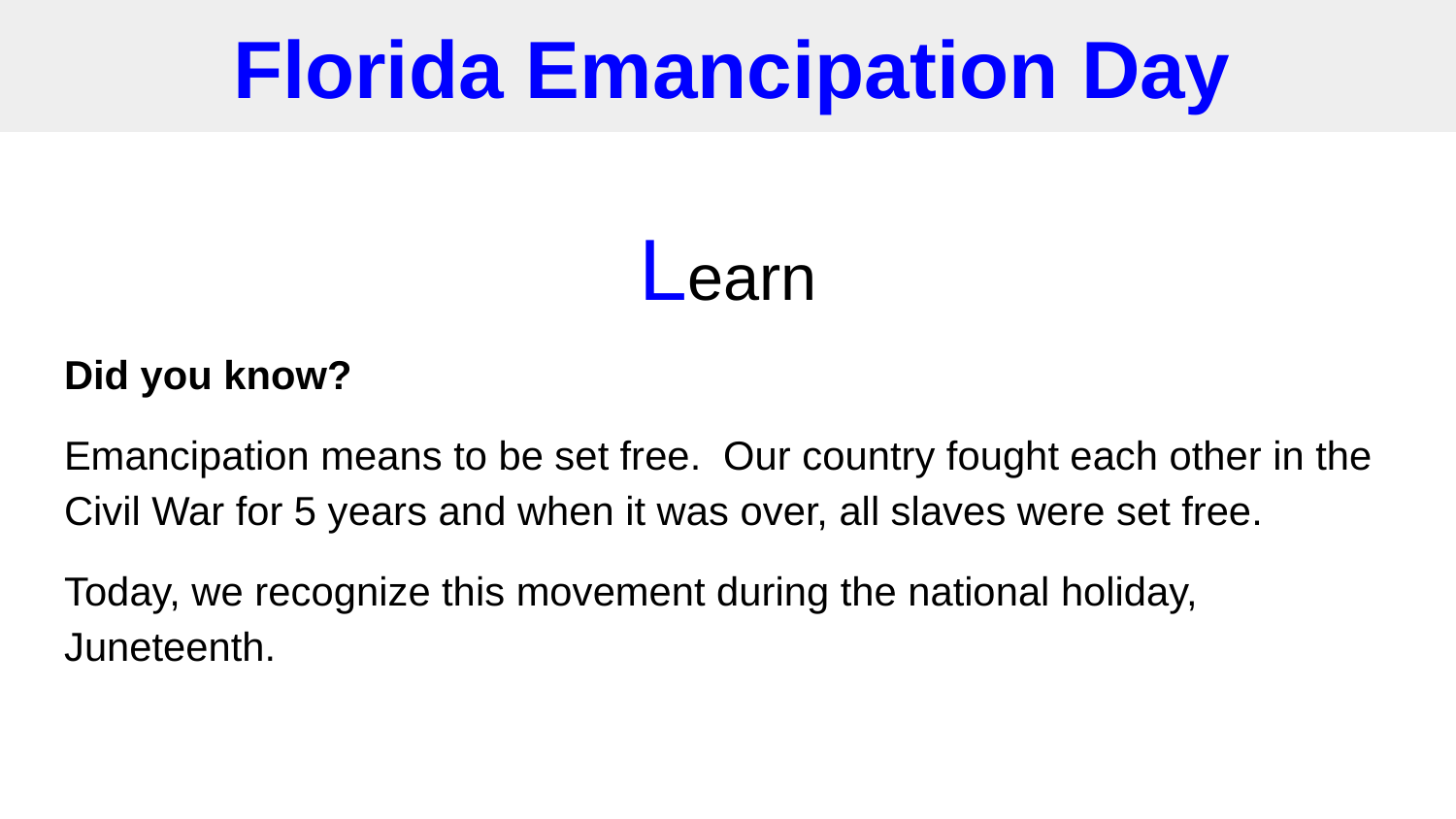

# Florida Emancipation Day
Learn
Did you know?
Emancipation means to be set free.  Our country fought each other in the Civil War for 5 years and when it was over, all slaves were set free.
Today, we recognize this movement during the national holiday, Juneteenth.